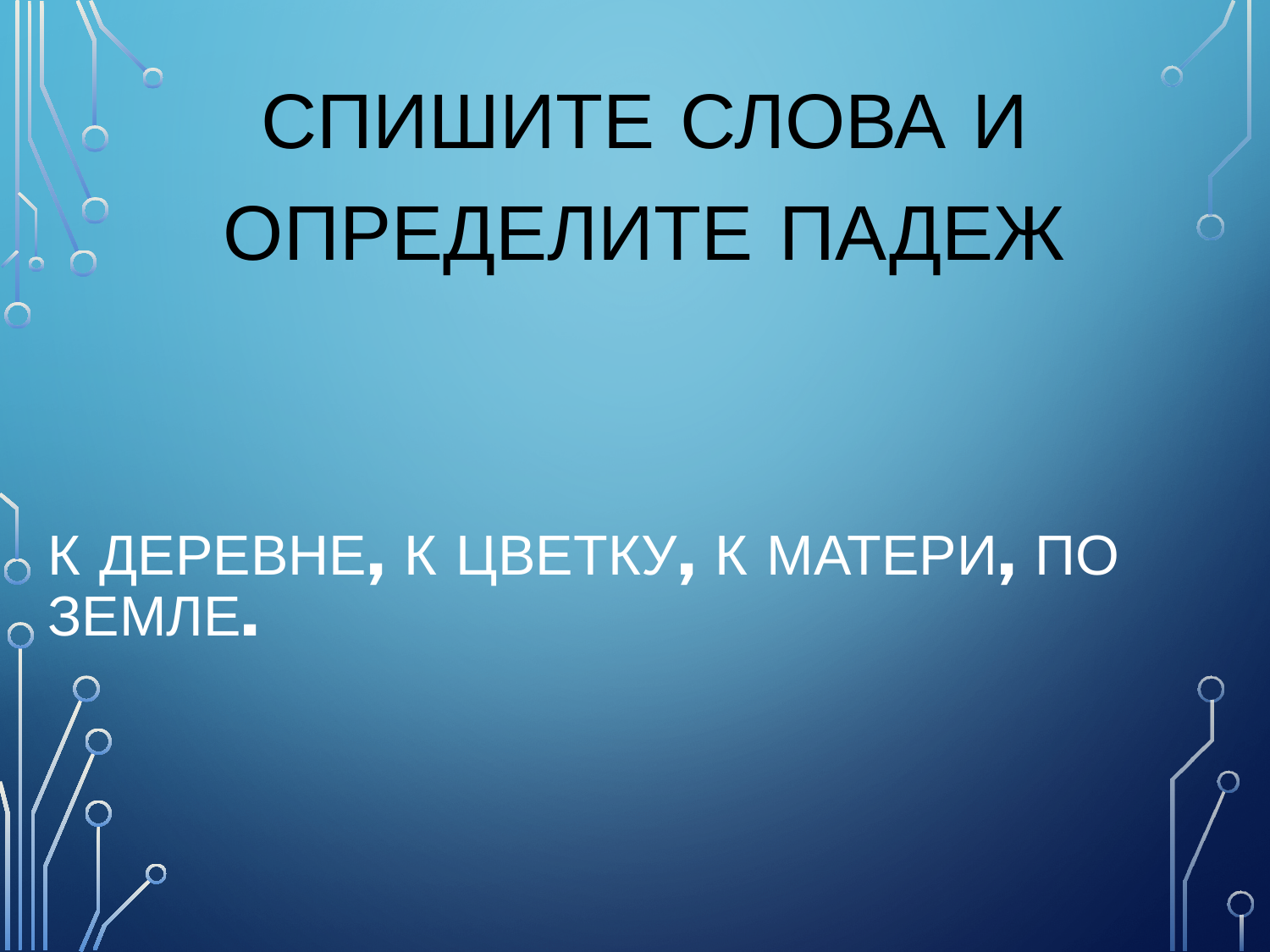

Спишите слова и определите падеж
# К деревне, к цветку, к матери, по земле.